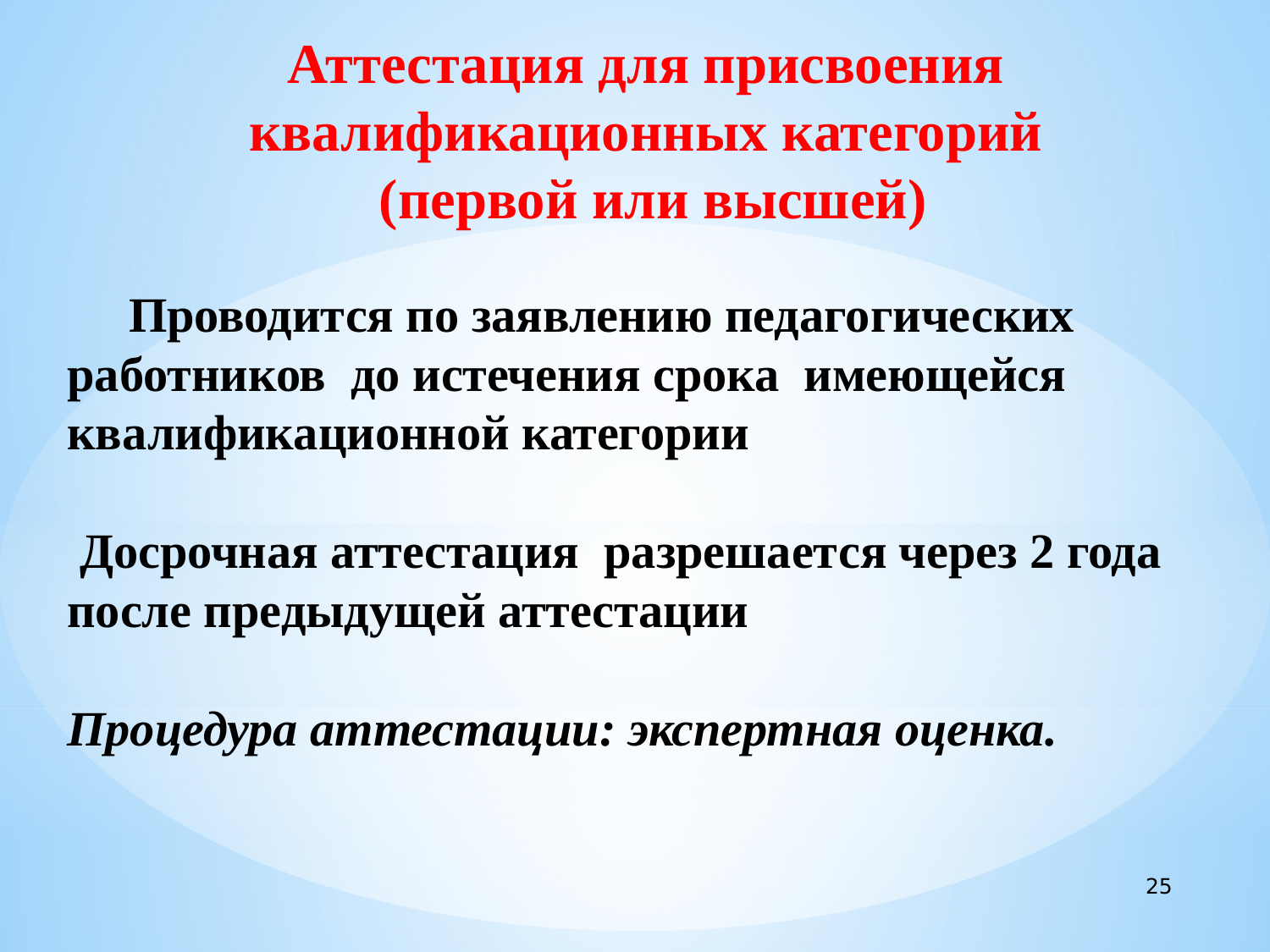

Аттестация для присвоения квалификационных категорий
 (первой или высшей)
     Проводится по заявлению педагогических работников  до истечения срока  имеющейся квалификационной категории

 Досрочная аттестация  разрешается через 2 года после предыдущей аттестации

Процедура аттестации: экспертная оценка.

25